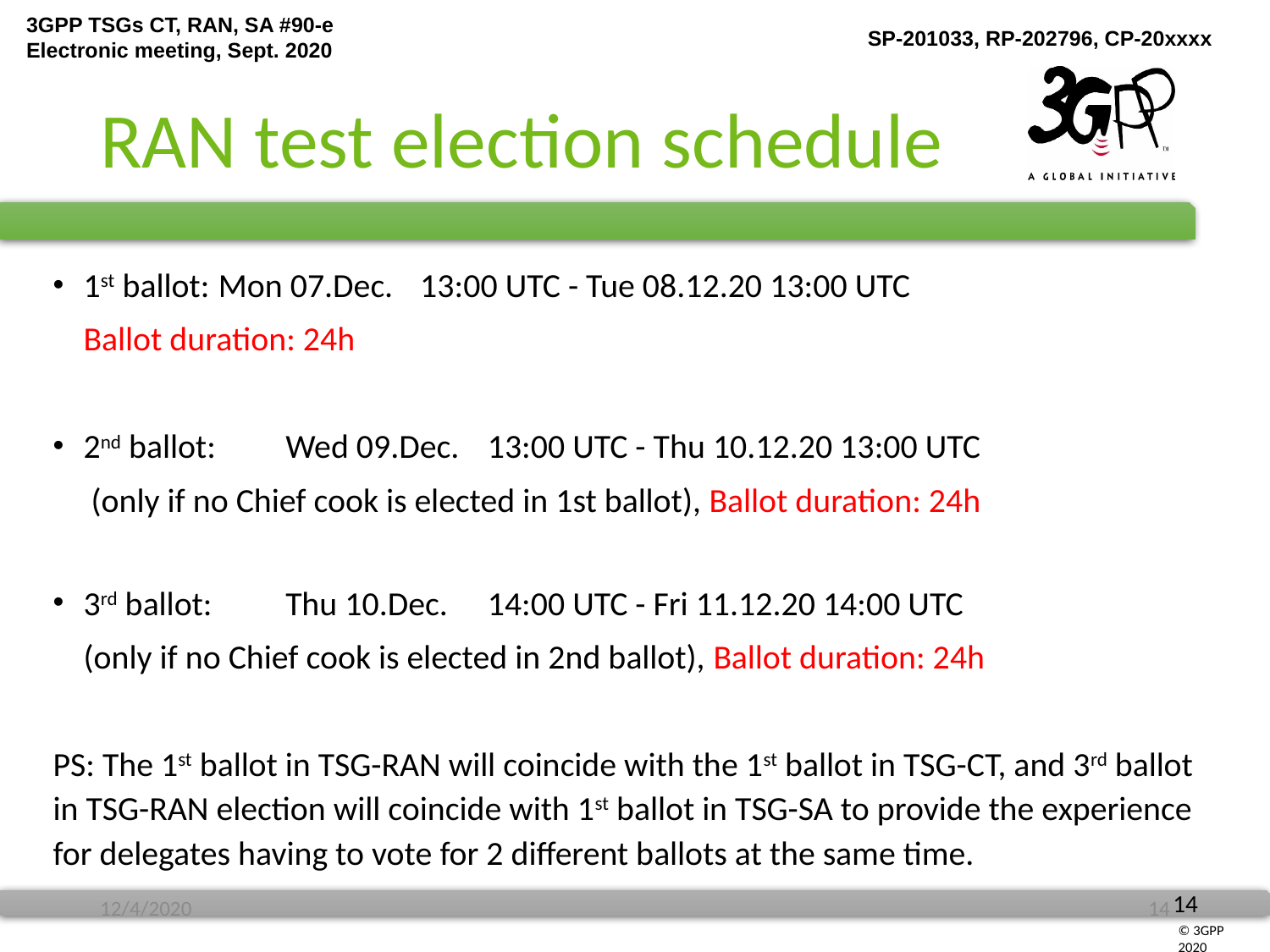

# RAN test election schedule
1st ballot:	Mon 07.Dec. 	13:00 UTC - Tue 08.12.20 13:00 UTC
    Ballot duration: 24h

2nd ballot: 	Wed 09.Dec. 	13:00 UTC - Thu 10.12.20 13:00 UTC
     (only if no Chief cook is elected in 1st ballot), Ballot duration: 24h

3rd ballot: 	Thu 10.Dec.   	14:00 UTC - Fri 11.12.20 14:00 UTC
    (only if no Chief cook is elected in 2nd ballot), Ballot duration: 24h

PS: The 1st ballot in TSG-RAN will coincide with the 1st ballot in TSG-CT, and 3rd ballot in TSG-RAN election will coincide with 1st ballot in TSG-SA to provide the experience for delegates having to vote for 2 different ballots at the same time.

12/4/2020
14